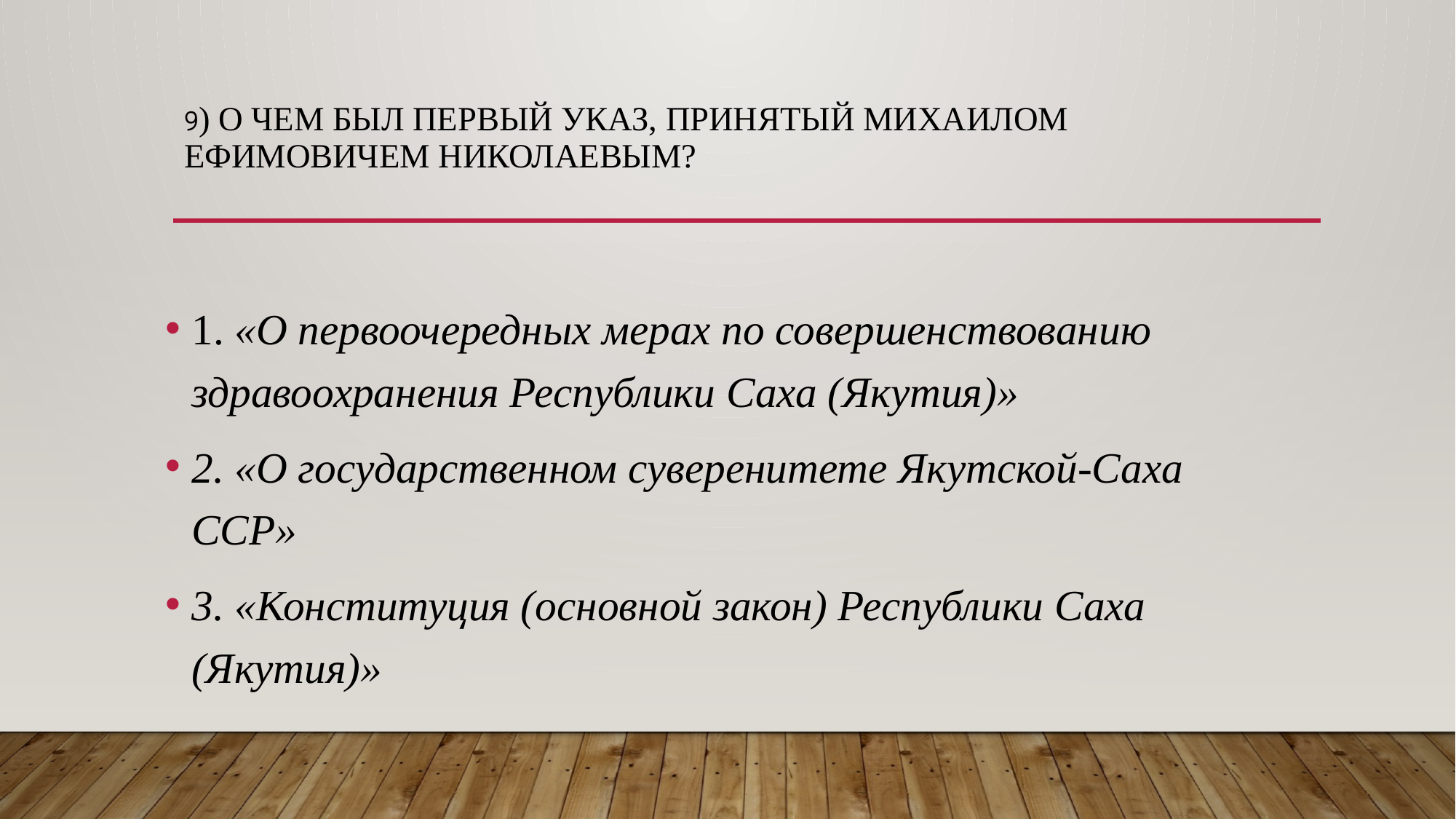

# 9) О чем был первый указ, принятый Михаилом Ефимовичем Николаевым?
1. «О первоочередных мерах по совершенствованию здравоохранения Республики Саха (Якутия)»
2. «О государственном суверенитете Якутской-Саха ССР»
3. «Конституция (основной закон) Республики Саха (Якутия)»